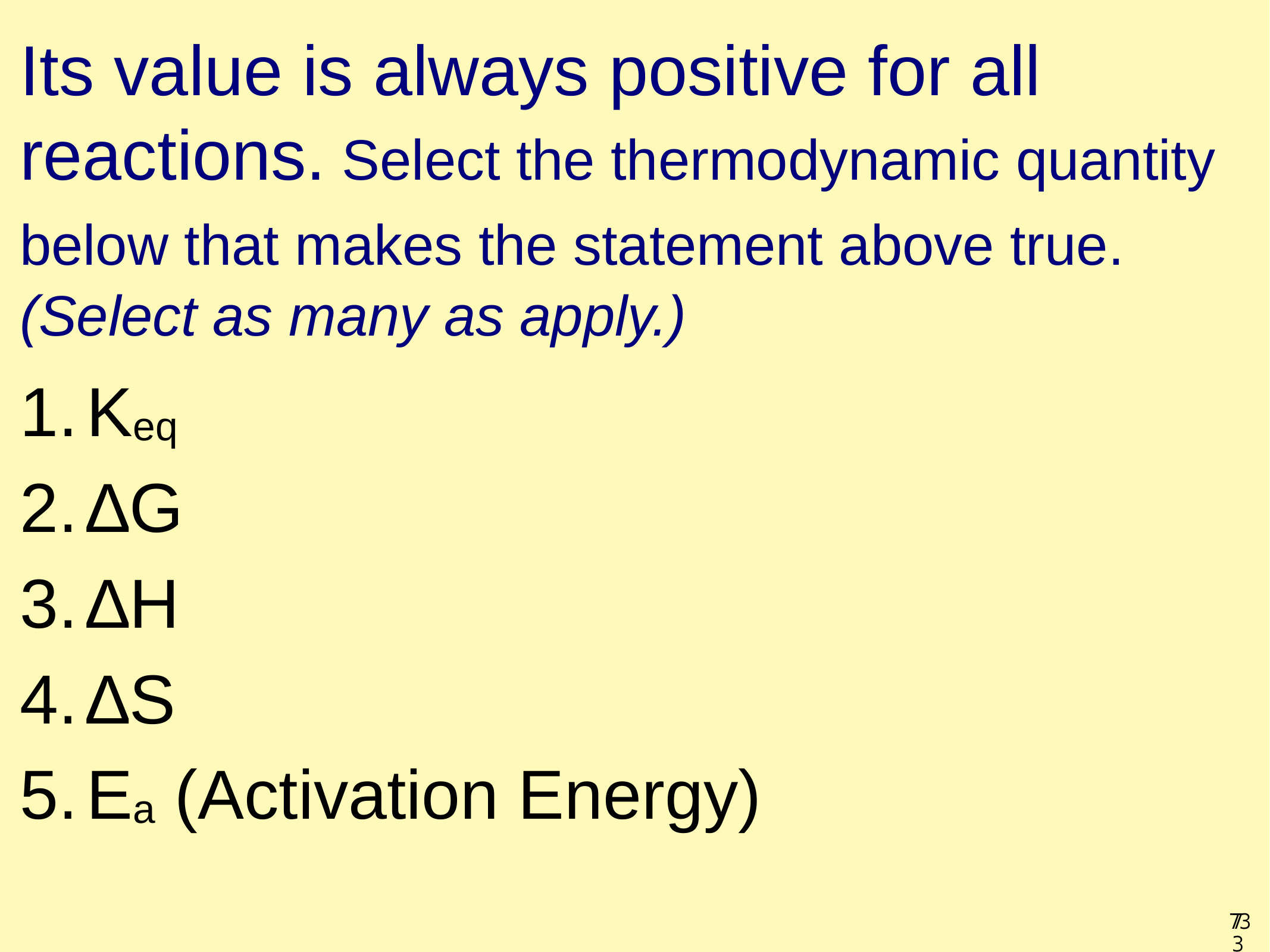

# Its value is always positive for all reactions. Select the thermodynamic quantity below that makes the statement above true. (Select as many as apply.)
Keq
∆G
∆H
∆S
Ea (Activation Energy)
73
73